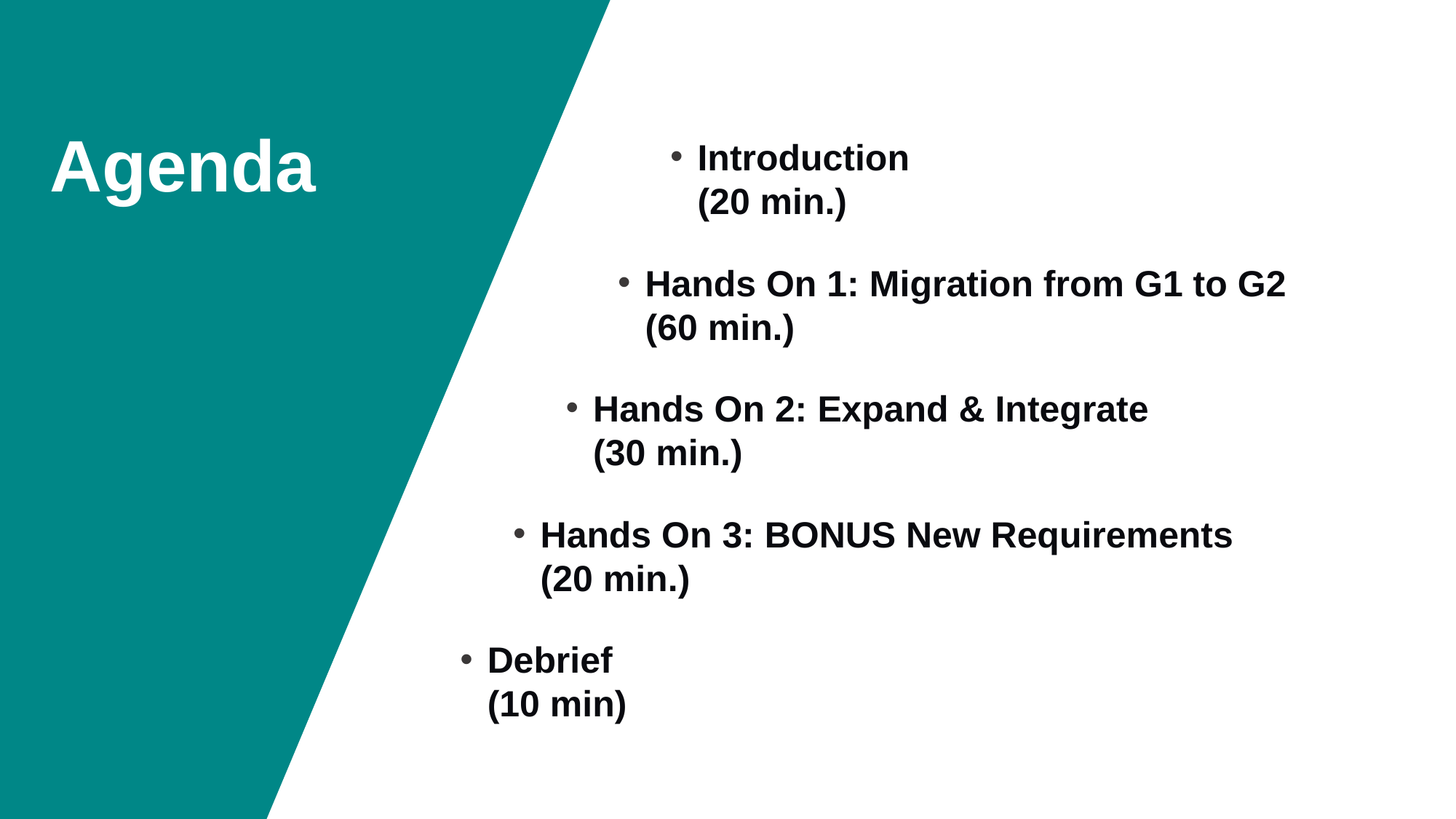

# Agenda
Introduction
(20 min.)
Hands On 1: Migration from G1 to G2
(60 min.)
Hands On 2: Expand & Integrate
(30 min.)
Hands On 3: BONUS New Requirements
(20 min.)
Debrief
(10 min)